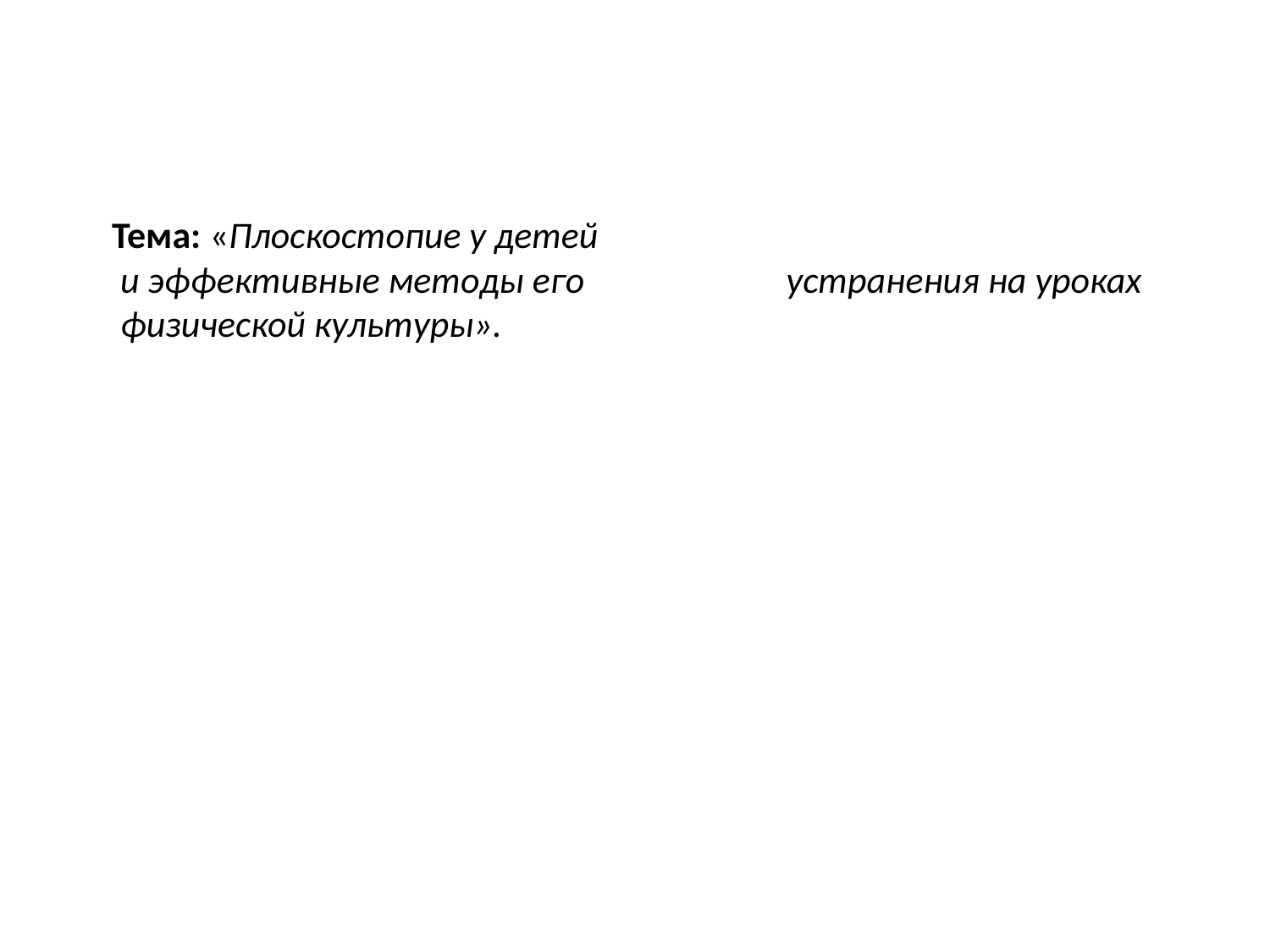

# Тема: «Плоскостопие у детей и эффективные методы его                        устранения на уроках физической культуры».